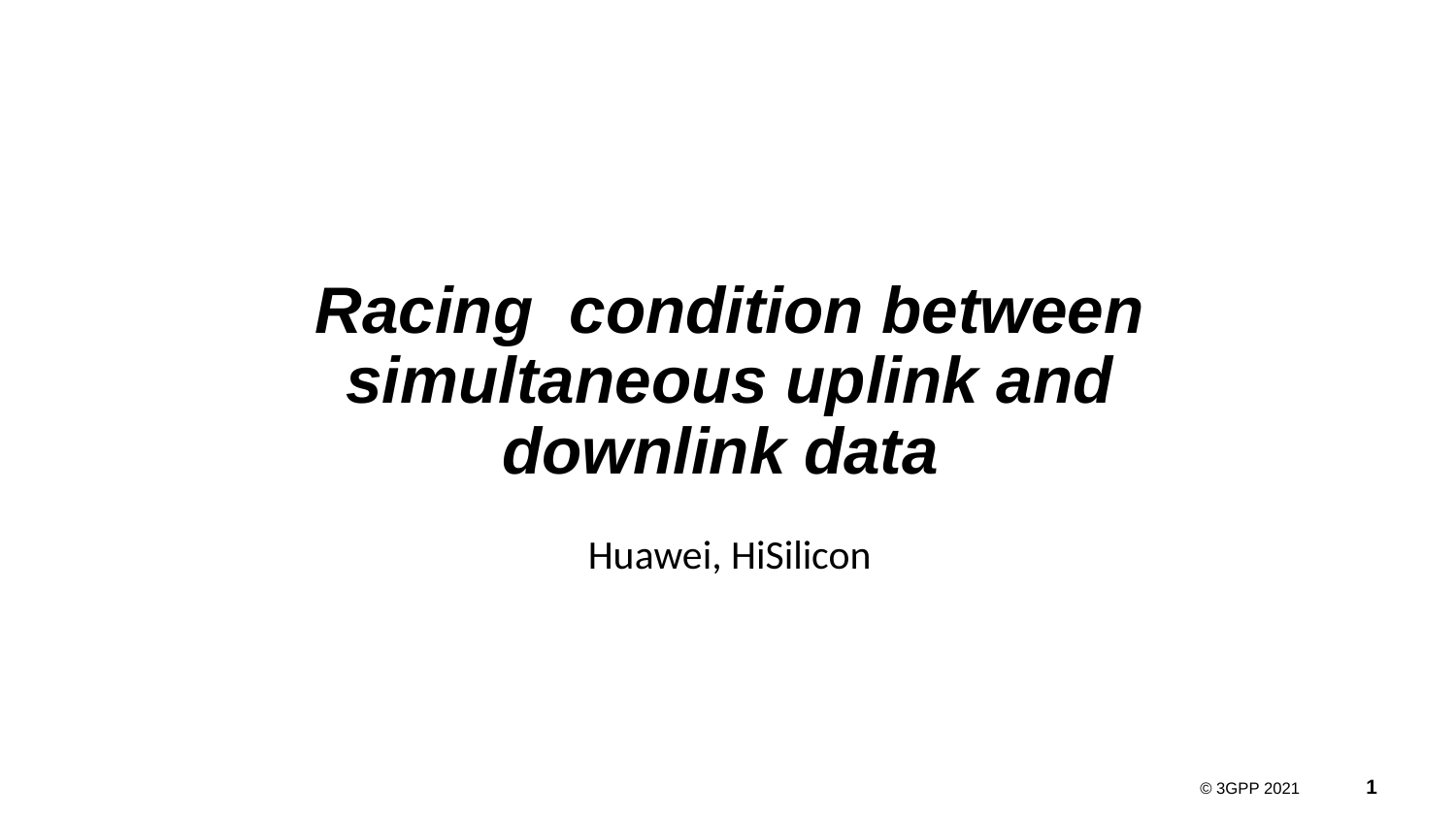

# Racing  condition between simultaneous uplink and downlink data
Huawei, HiSilicon